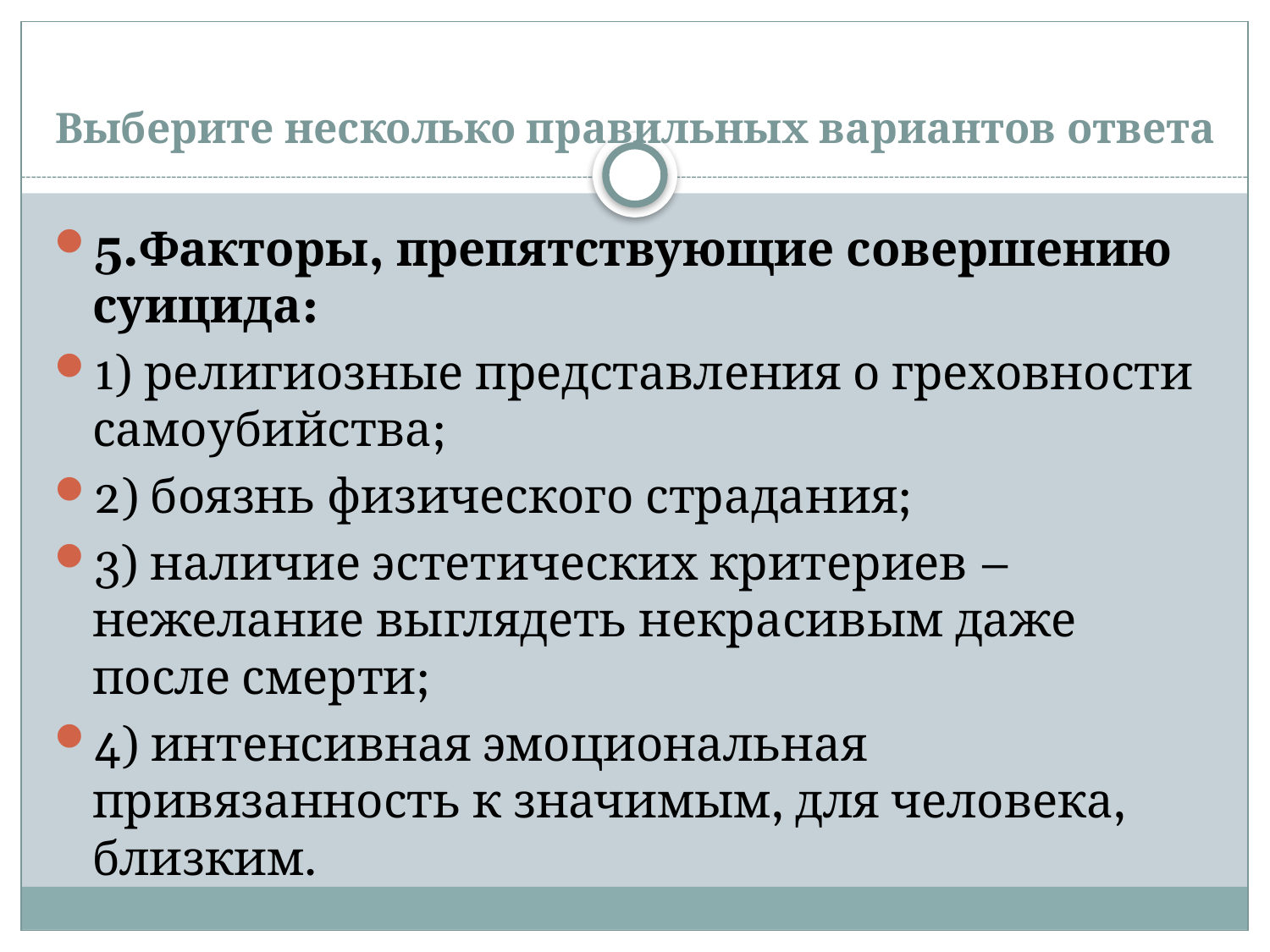

# Выберите несколько правильных вариантов ответа
5.Факторы, препятствующие совершению суицида:
1) религиозные представления о греховности самоубийства;
2) боязнь физического страдания;
3) наличие эстетических критериев – нежелание выглядеть некра­сивым даже после смерти;
4) интенсивная эмоциональная привязанность к значимым, для человека, близ­ким.